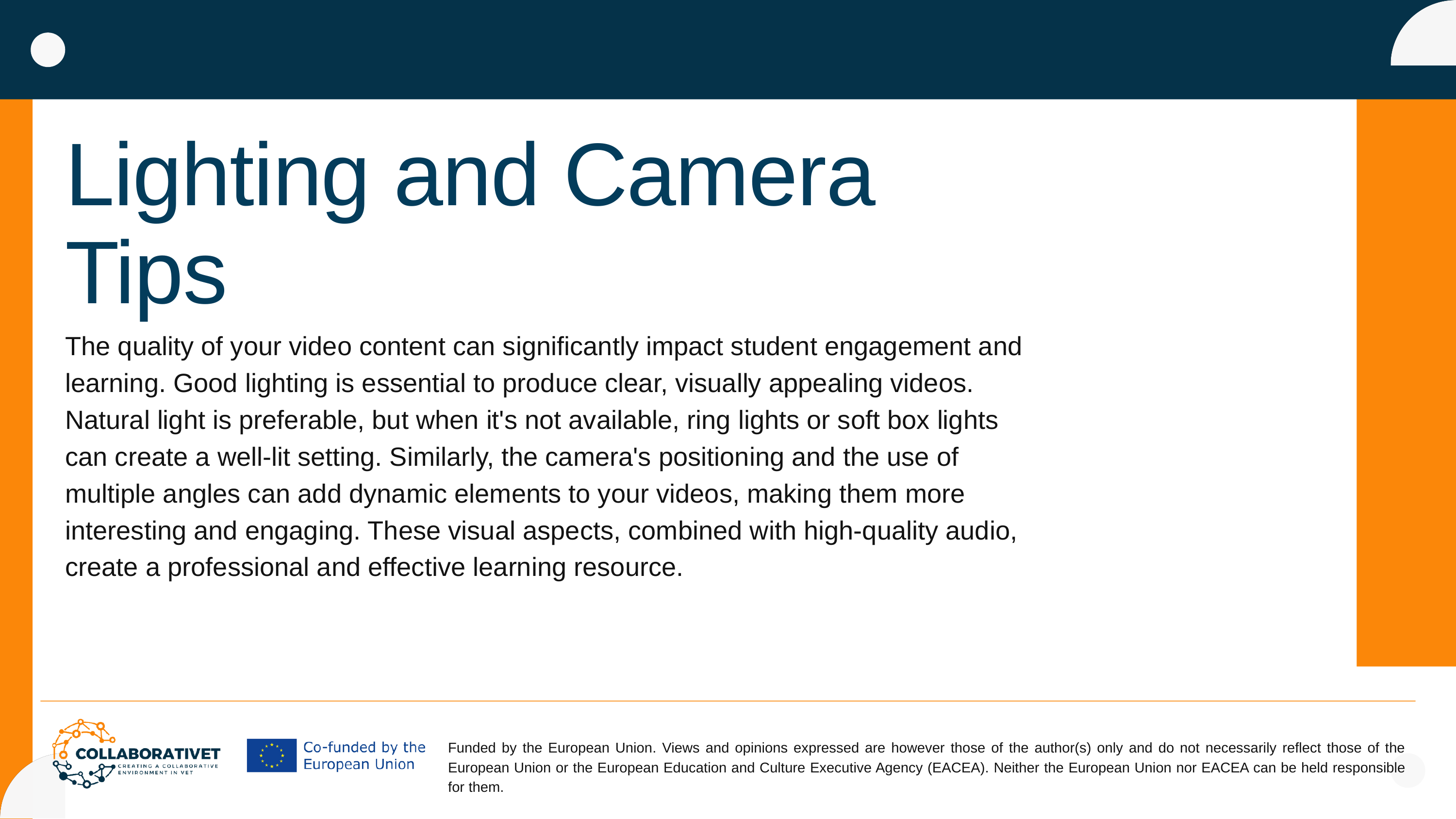

Lighting and Camera Tips
The quality of your video content can significantly impact student engagement and learning. Good lighting is essential to produce clear, visually appealing videos. Natural light is preferable, but when it's not available, ring lights or soft box lights can create a well-lit setting. Similarly, the camera's positioning and the use of multiple angles can add dynamic elements to your videos, making them more interesting and engaging. These visual aspects, combined with high-quality audio, create a professional and effective learning resource.

Funded by the European Union. Views and opinions expressed are however those of the author(s) only and do not necessarily reflect those of the European Union or the European Education and Culture Executive Agency (EACEA). Neither the European Union nor EACEA can be held responsible for them.